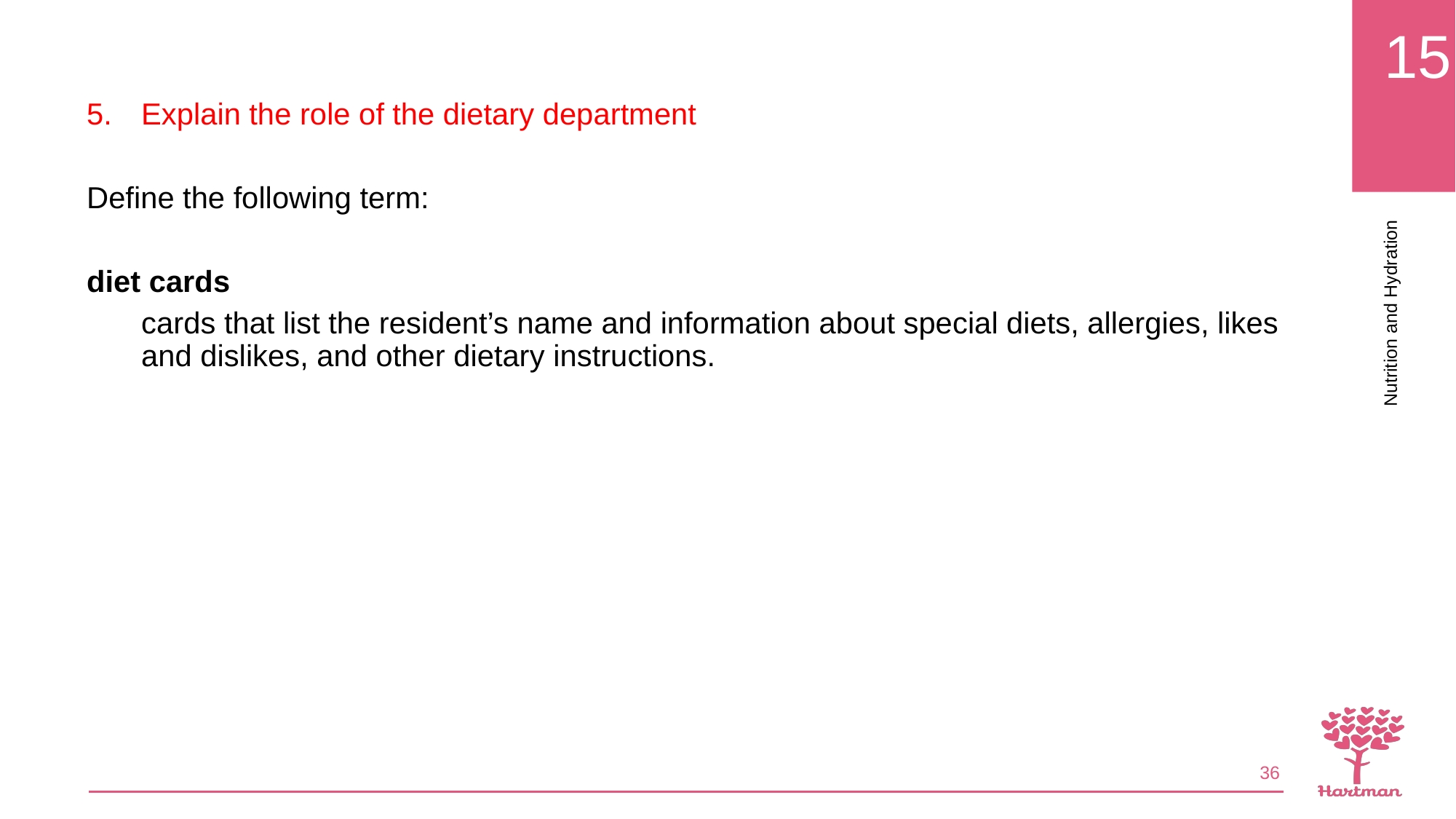

Explain the role of the dietary department

Define the following term:

diet cards
cards that list the resident’s name and information about special diets, allergies, likes and dislikes, and other dietary instructions.

36